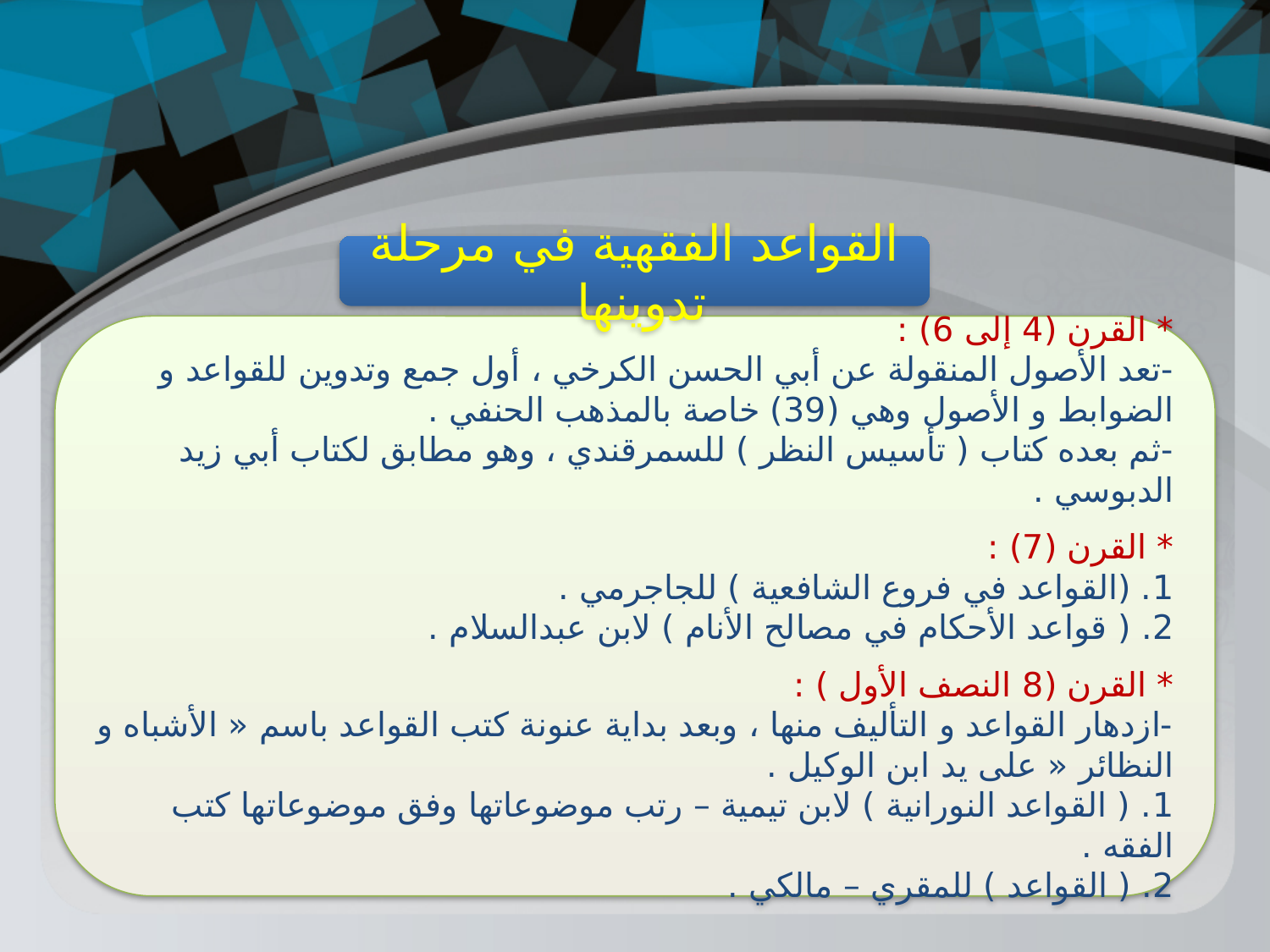

القواعد الفقهية في مرحلة تدوينها
* القرن (4 إلى 6) :
-تعد الأصول المنقولة عن أبي الحسن الكرخي ، أول جمع وتدوين للقواعد و الضوابط و الأصول وهي (39) خاصة بالمذهب الحنفي .
-ثم بعده كتاب ( تأسيس النظر ) للسمرقندي ، وهو مطابق لكتاب أبي زيد الدبوسي .

* القرن (7) :
1. (القواعد في فروع الشافعية ) للجاجرمي .
2. ( قواعد الأحكام في مصالح الأنام ) لابن عبدالسلام .

* القرن (8 النصف الأول ) :
-ازدهار القواعد و التأليف منها ، وبعد بداية عنونة كتب القواعد باسم « الأشباه و النظائر « على يد ابن الوكيل .
1. ( القواعد النورانية ) لابن تيمية – رتب موضوعاتها وفق موضوعاتها كتب الفقه .
2. ( القواعد ) للمقري – مالكي .